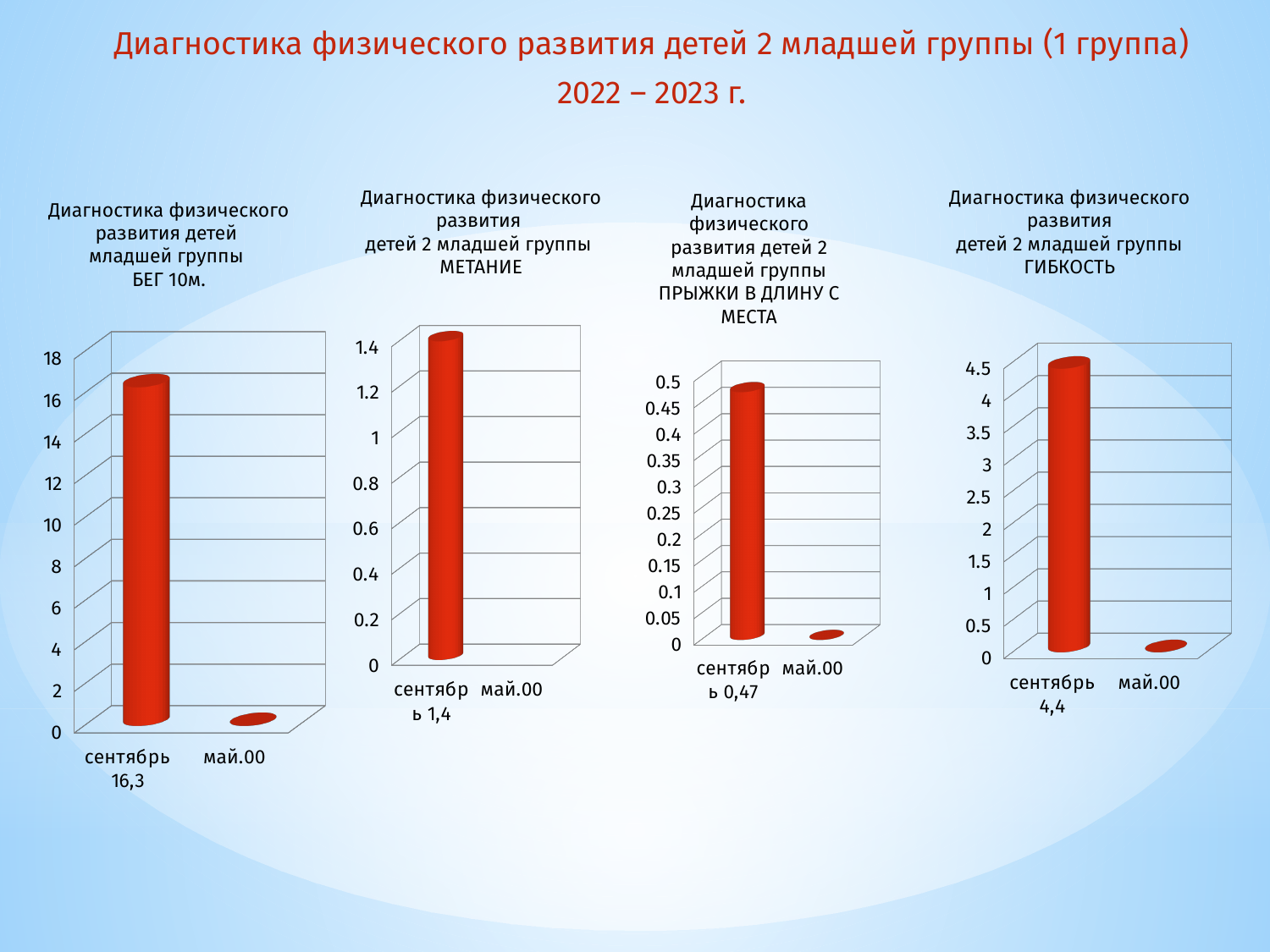

Диагностика физического развития детей 2 младшей группы (1 группа)
2022 – 2023 г.
Диагностика физического развития
детей 2 младшей группы
МЕТАНИЕ
Диагностика физического развития детей 2 младшей группы
ПРЫЖКИ В ДЛИНУ С МЕСТА
Диагностика физического развития
 детей 2 младшей группы
ГИБКОСТЬ
Диагностика физического развития детей
младшей группы
БЕГ 10м.

[unsupported chart]

[unsupported chart]

[unsupported chart]

[unsupported chart]